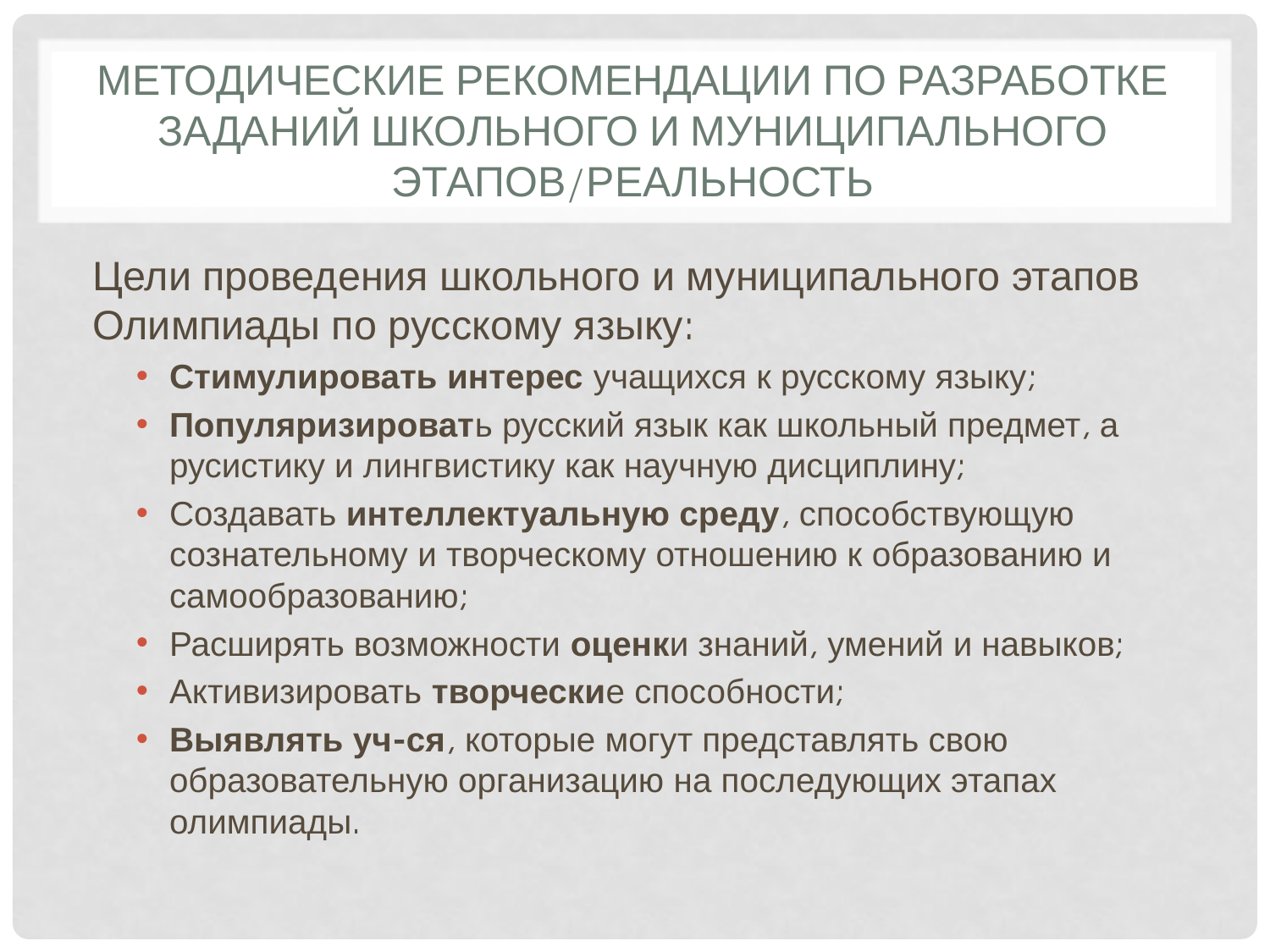

# Методические рекомендации по разработке заданий школьного и муниципального этапов/реальность
Цели проведения школьного и муниципального этапов Олимпиады по русскому языку:
Стимулировать интерес учащихся к русскому языку;
Популяризировать русский язык как школьный предмет, а русистику и лингвистику как научную дисциплину;
Создавать интеллектуальную среду, способствующую сознательному и творческому отношению к образованию и самообразованию;
Расширять возможности оценки знаний, умений и навыков;
Активизировать творческие способности;
Выявлять уч-ся, которые могут представлять свою образовательную организацию на последующих этапах олимпиады.